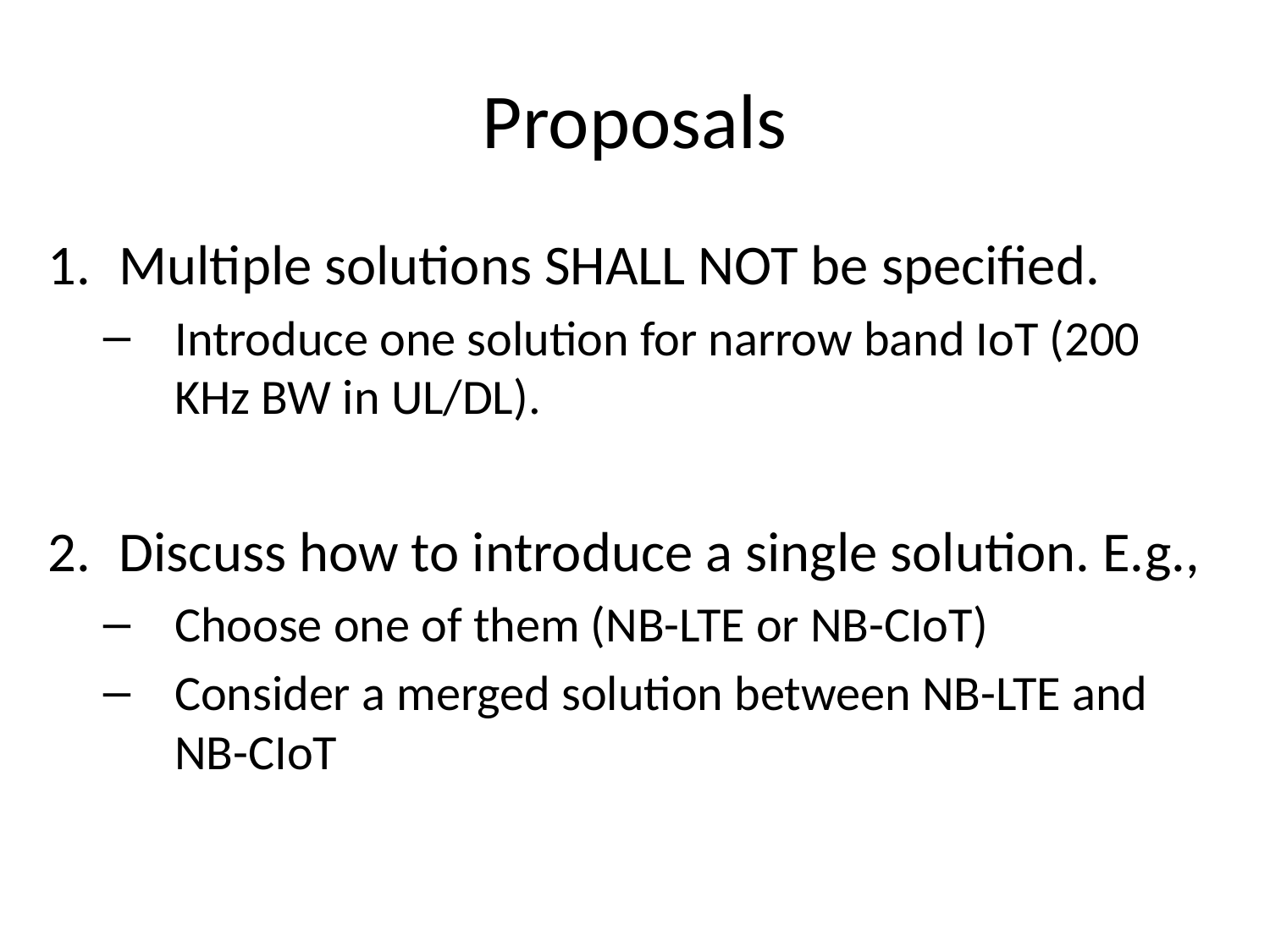

# Proposals
Multiple solutions SHALL NOT be specified.
Introduce one solution for narrow band IoT (200 KHz BW in UL/DL).

Discuss how to introduce a single solution. E.g.,
Choose one of them (NB-LTE or NB-CIoT)
Consider a merged solution between NB-LTE and NB-CIoT